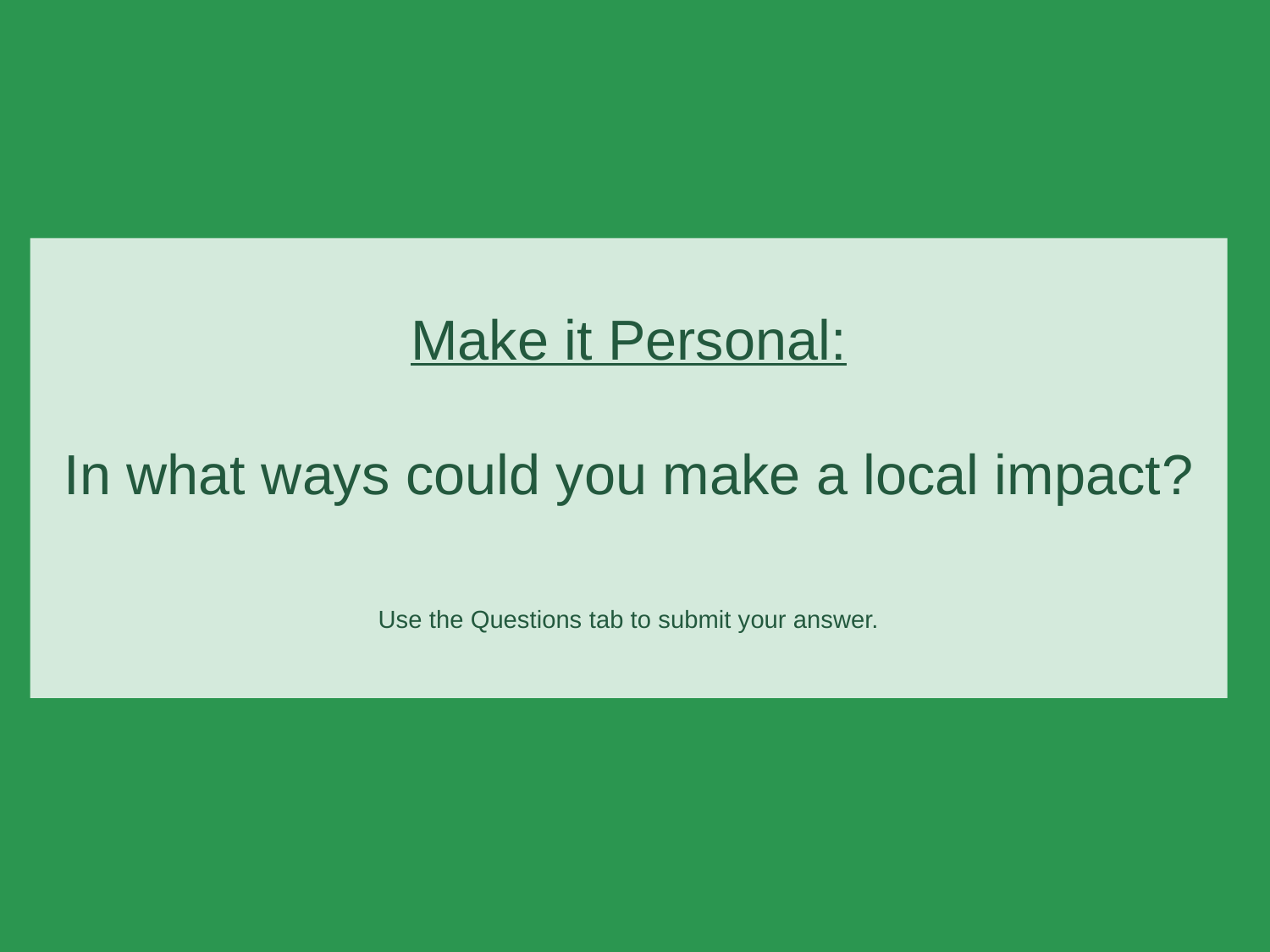

# Make it Personal:
In what ways could you make a local impact?
Use the Questions tab to submit your answer.